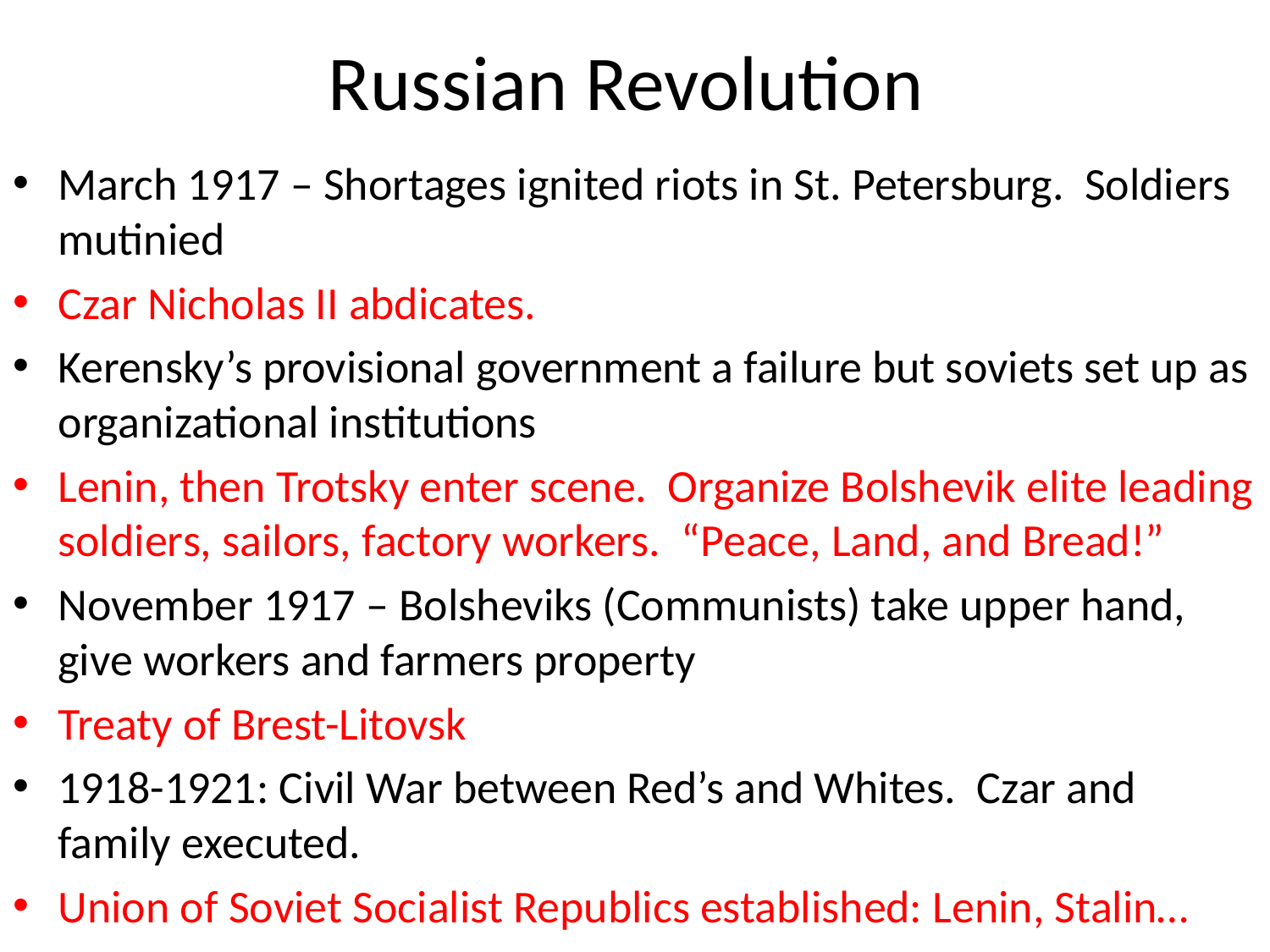

# Russian Revolution
March 1917 – Shortages ignited riots in St. Petersburg.  Soldiers mutinied
Czar Nicholas II abdicates.
Kerensky’s provisional government a failure but soviets set up as organizational institutions
Lenin, then Trotsky enter scene.  Organize Bolshevik elite leading soldiers, sailors, factory workers.  “Peace, Land, and Bread!”
November 1917 – Bolsheviks (Communists) take upper hand, give workers and farmers property
Treaty of Brest-Litovsk
1918-1921: Civil War between Red’s and Whites.  Czar and family executed.
Union of Soviet Socialist Republics established: Lenin, Stalin…